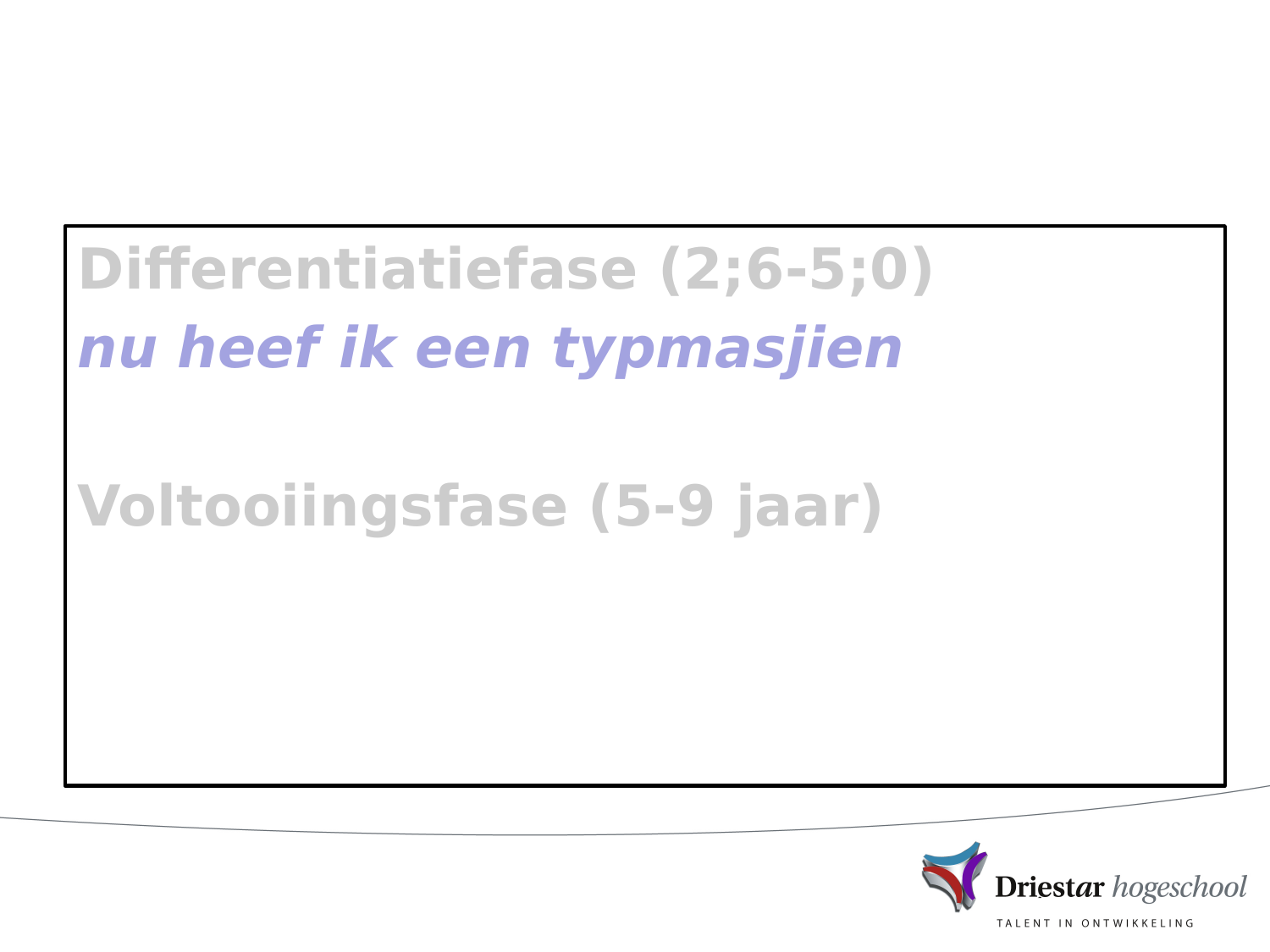

#
Differentiatiefase (2;6-5;0)
nu heef ik een typmasjien

Voltooiingsfase (5-9 jaar)